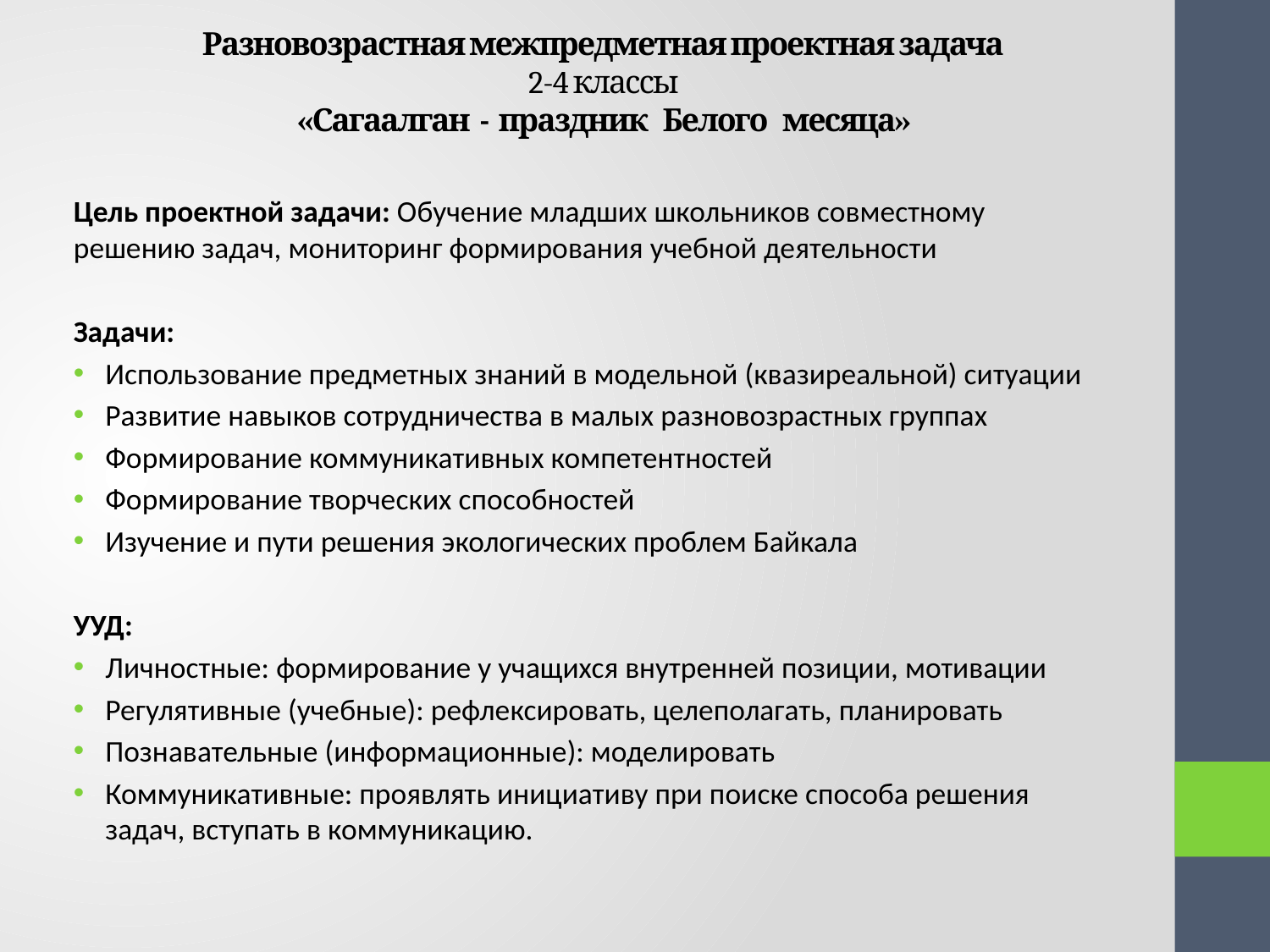

# Разновозрастная межпредметная проектная задача 2-4 классы «Сагаалган  -  праздник   Белого   месяца»
Цель проектной задачи: Обучение младших школьников совместному решению задач, мониторинг формирования учебной деятельности

Задачи:
Использование предметных знаний в модельной (квазиреальной) ситуации
Развитие навыков сотрудничества в малых разновозрастных группах
Формирование коммуникативных компетентностей
Формирование творческих способностей
Изучение и пути решения экологических проблем Байкала

УУД:
Личностные: формирование у учащихся внутренней позиции, мотивации
Регулятивные (учебные): рефлексировать, целеполагать, планировать
Познавательные (информационные): моделировать
Коммуникативные: проявлять инициативу при поиске способа решения задач, вступать в коммуникацию.